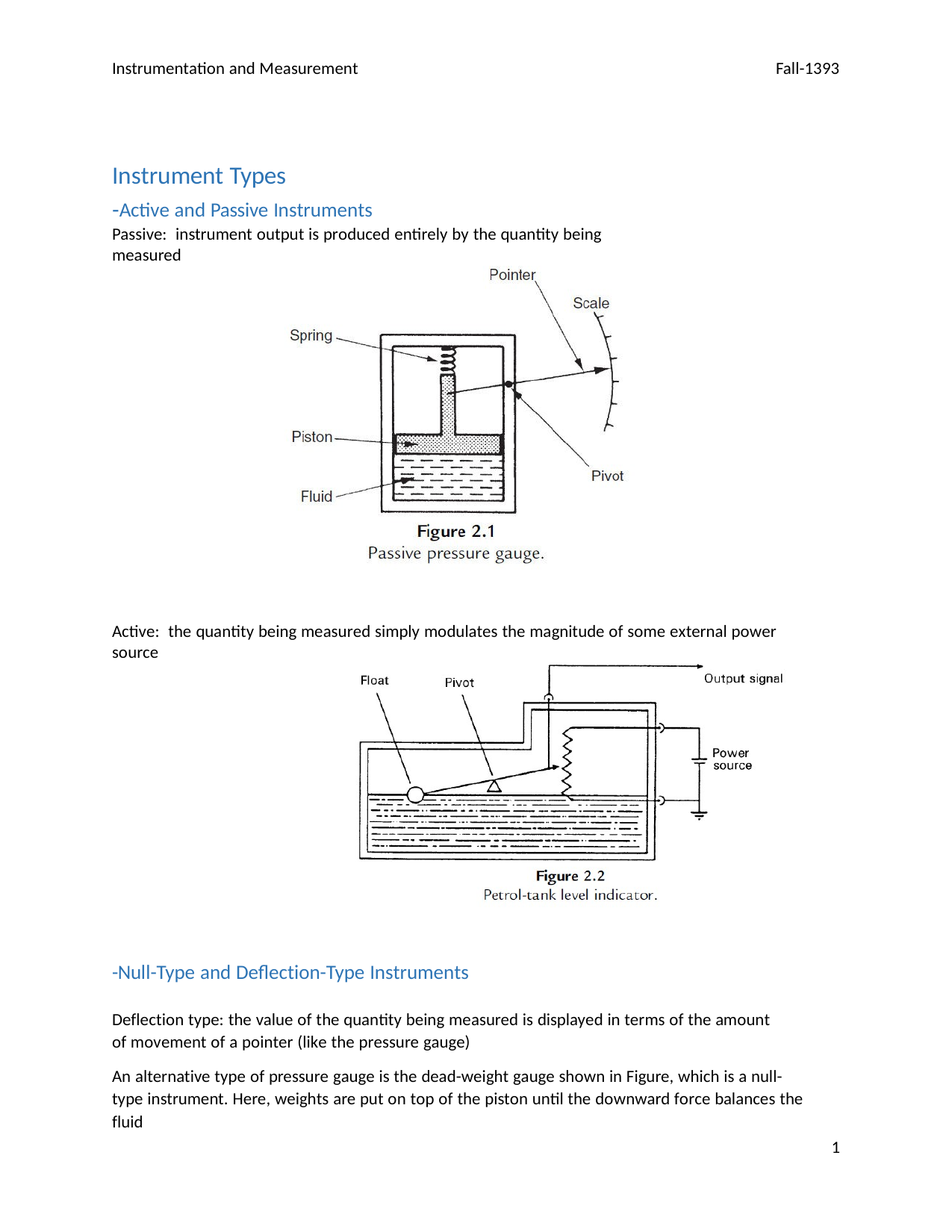

Instrumentation and Measurement
Fall-1393
Instrument Types
-Active and Passive Instruments
Passive:  instrument output is produced entirely by the quantity being measured

Active:  the quantity being measured simply modulates the magnitude of some external power source

-Null-Type and Deflection-Type Instruments

Deflection type: the value of the quantity being measured is displayed in terms of the amount of movement of a pointer (like the pressure gauge)
An alternative type of pressure gauge is the dead-weight gauge shown in Figure, which is a null-type instrument. Here, weights are put on top of the piston until the downward force balances the fluid
1